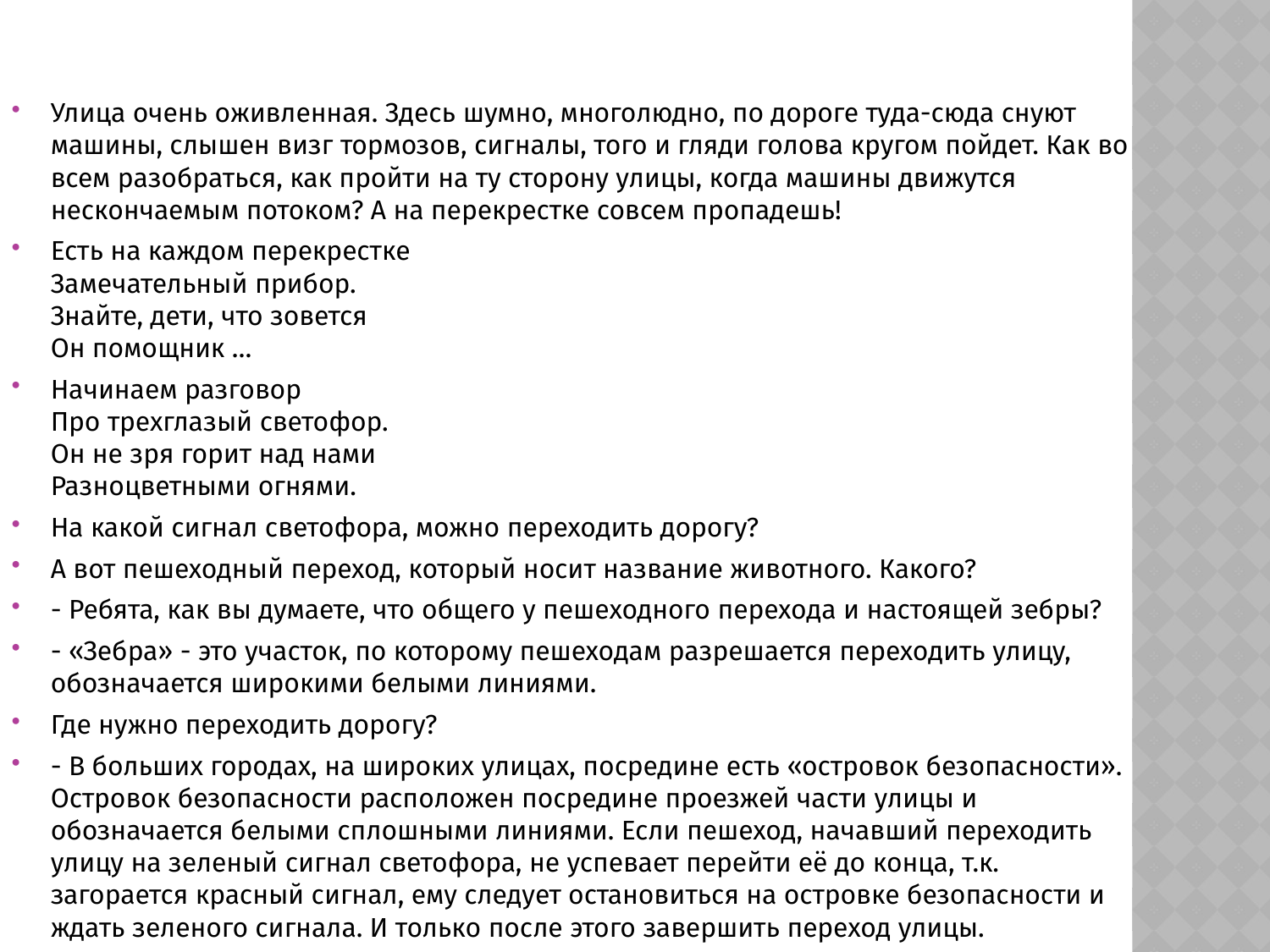

Улица очень оживленная. Здесь шумно, многолюдно, по дороге туда-сюда снуют машины, слышен визг тормозов, сигналы, того и гляди голова кругом пойдет. Как во всем разобраться, как пройти на ту сторону улицы, когда машины движутся нескончаемым потоком? А на перекрестке совсем пропадешь!
Есть на каждом перекрестке
Замечательный прибор.
Знайте, дети, что зовется
Он помощник …
Начинаем разговор
Про трехглазый светофор.
Он не зря горит над нами
Разноцветными огнями.
На какой сигнал светофора, можно переходить дорогу?
А вот пешеходный переход, который носит название животного. Какого?
- Ребята, как вы думаете, что общего у пешеходного перехода и настоящей зебры?
- «Зебра» - это участок, по которому пешеходам разрешается переходить улицу, обозначается широкими белыми линиями.
Где нужно переходить дорогу?
- В больших городах, на широких улицах, посредине есть «островок безопасности». Островок безопасности расположен посредине проезжей части улицы и обозначается белыми сплошными линиями. Если пешеход, начавший переходить улицу на зеленый сигнал светофора, не успевает перейти её до конца, т.к. загорается красный сигнал, ему следует остановиться на островке безопасности и ждать зеленого сигнала. И только после этого завершить переход улицы.